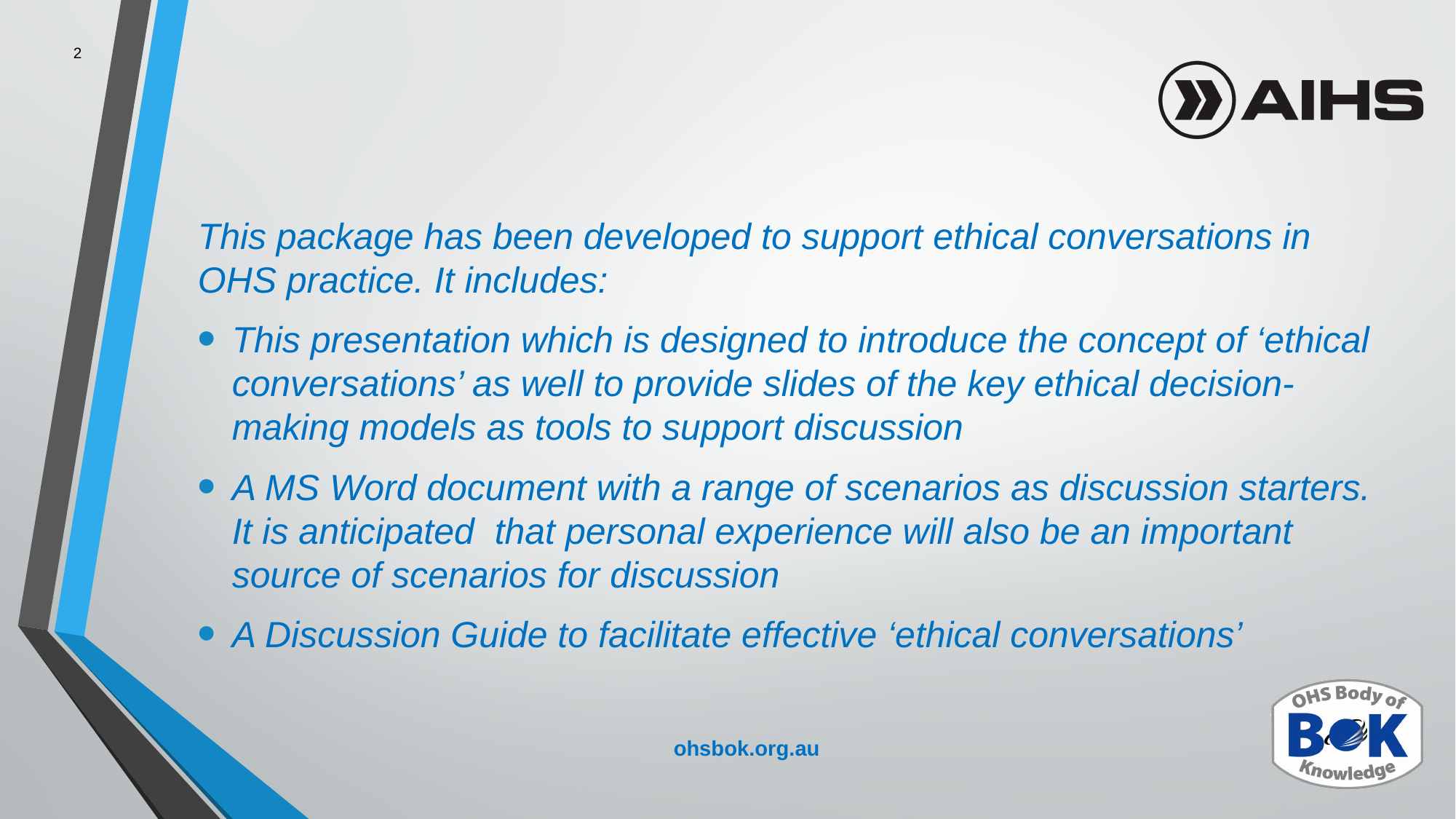

2
This package has been developed to support ethical conversations in OHS practice. It includes:
This presentation which is designed to introduce the concept of ‘ethical conversations’ as well to provide slides of the key ethical decision-making models as tools to support discussion
A MS Word document with a range of scenarios as discussion starters. It is anticipated  that personal experience will also be an important source of scenarios for discussion
A Discussion Guide to facilitate effective ‘ethical conversations’
ohsbok.org.au